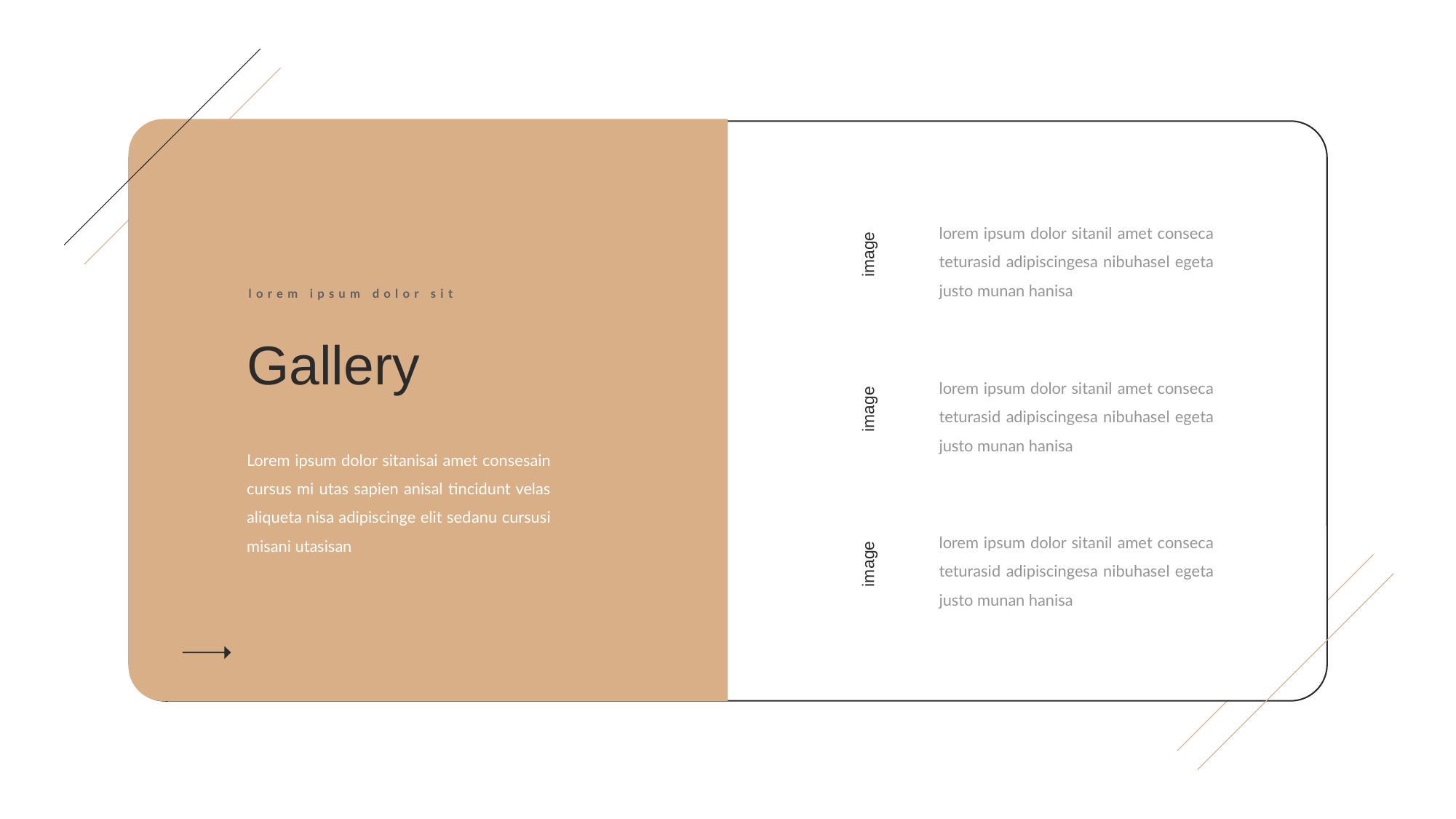

lorem ipsum dolor sitanil amet conseca teturasid adipiscingesa nibuhasel egeta justo munan hanisa
image
lorem ipsum dolor sit
Gallery
Lorem ipsum dolor sitanisai amet consesain cursus mi utas sapien anisal tincidunt velas aliqueta nisa adipiscinge elit sedanu cursusi misani utasisan

lorem ipsum dolor sitanil amet conseca teturasid adipiscingesa nibuhasel egeta justo munan hanisa
image
lorem ipsum dolor sitanil amet conseca teturasid adipiscingesa nibuhasel egeta justo munan hanisa
image